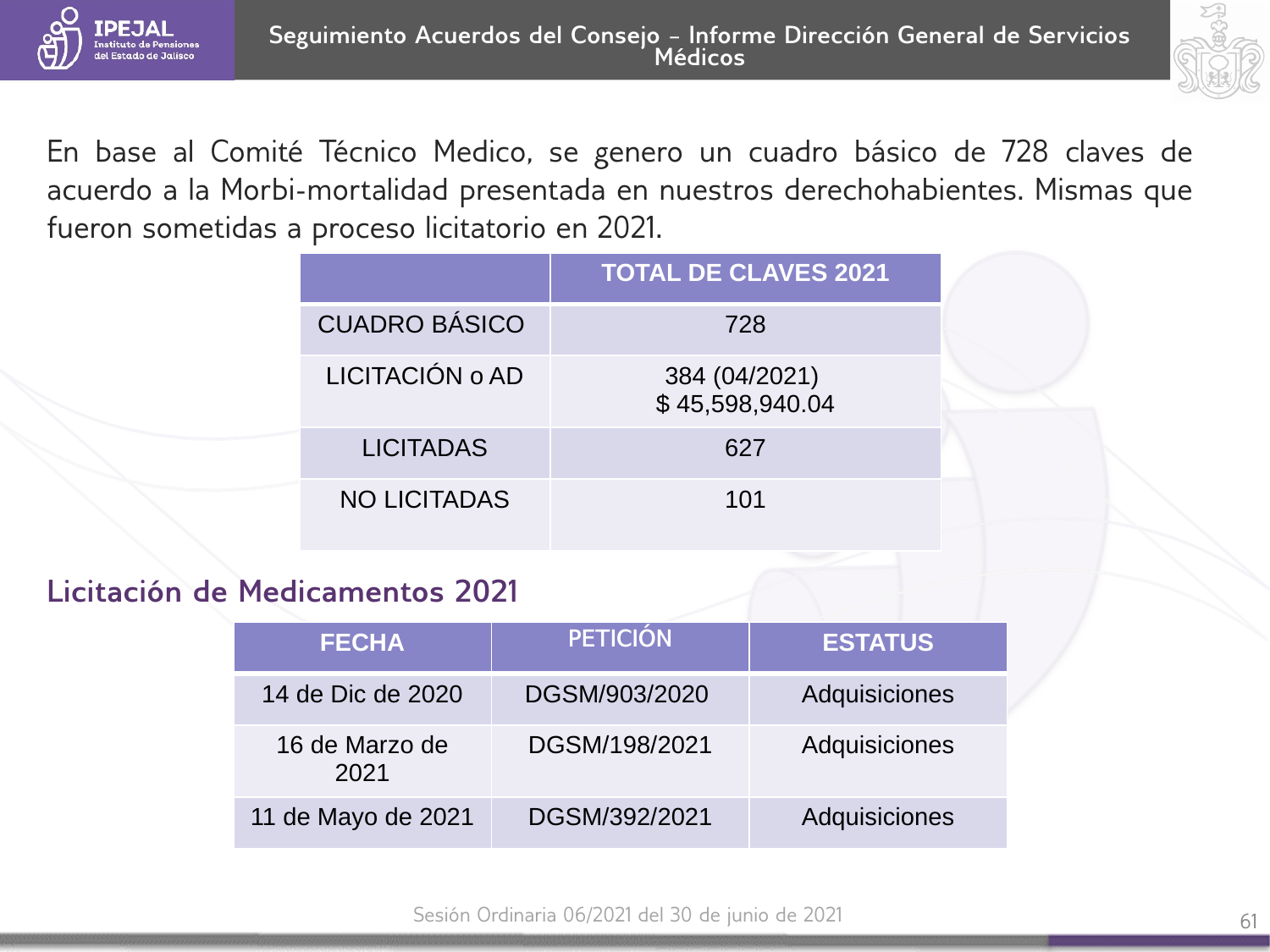

Seguimiento Acuerdos del Consejo – Informe Dirección General de Servicios Médicos
En base al Comité Técnico Medico, se genero un cuadro básico de 728 claves de acuerdo a la Morbi-mortalidad presentada en nuestros derechohabientes. Mismas que fueron sometidas a proceso licitatorio en 2021.
|  | TOTAL DE CLAVES 2021 |
| --- | --- |
| CUADRO BÁSICO | 728 |
| LICITACIÓN o AD | 384 (04/2021) $ 45,598,940.04 |
| LICITADAS | 627 |
| NO LICITADAS | 101 |
Licitación de Medicamentos 2021
| FECHA | PETICIÓN | ESTATUS |
| --- | --- | --- |
| 14 de Dic de 2020 | DGSM/903/2020 | Adquisiciones |
| 16 de Marzo de 2021 | DGSM/198/2021 | Adquisiciones |
| 11 de Mayo de 2021 | DGSM/392/2021 | Adquisiciones |
61
Sesión Ordinaria 06/2021 del 30 de junio de 2021